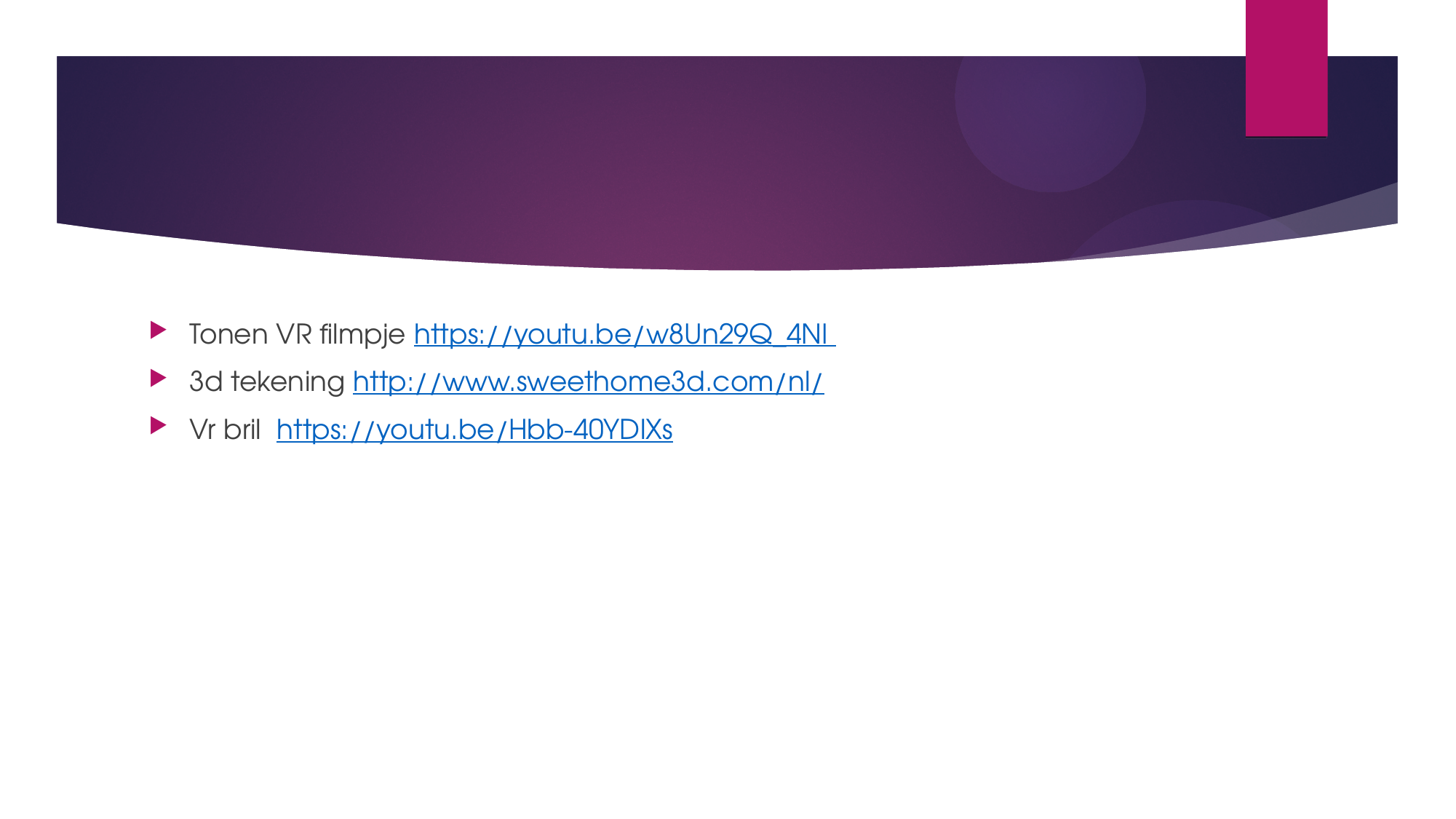

#
Tonen VR filmpje https://youtu.be/w8Un29Q_4NI
3d tekening http://www.sweethome3d.com/nl/
Vr bril  https://youtu.be/Hbb-40YDlXs